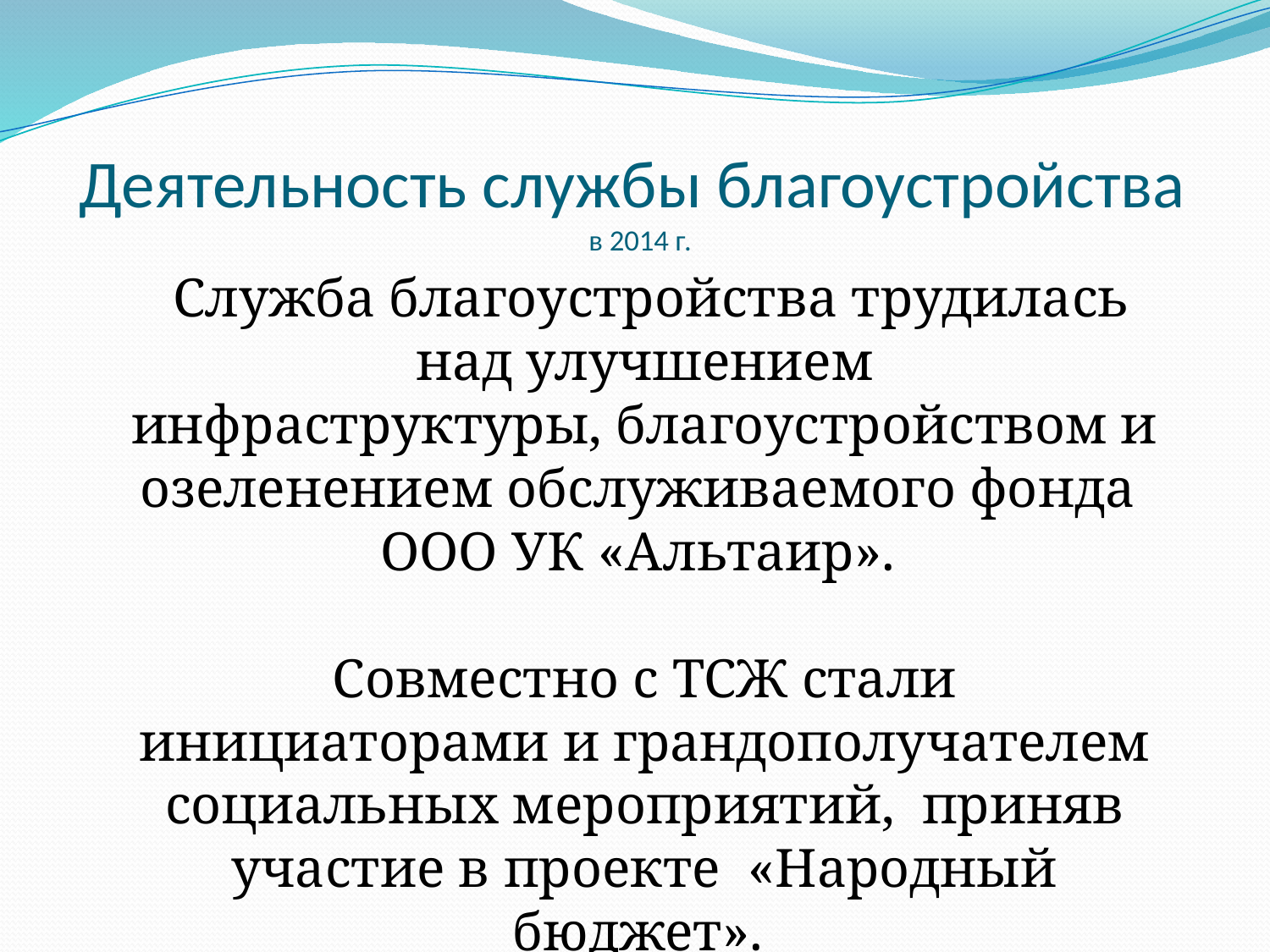

# Деятельность службы благоустройства в 2014 г.
 Служба благоустройства трудилась над улучшением
инфраструктуры, благоустройством и озеленением обслуживаемого фонда
ООО УК «Альтаир».

 Совместно с ТСЖ стали  инициаторами и грандополучателем социальных мероприятий,  приняв участие в проекте  «Народный бюджет».